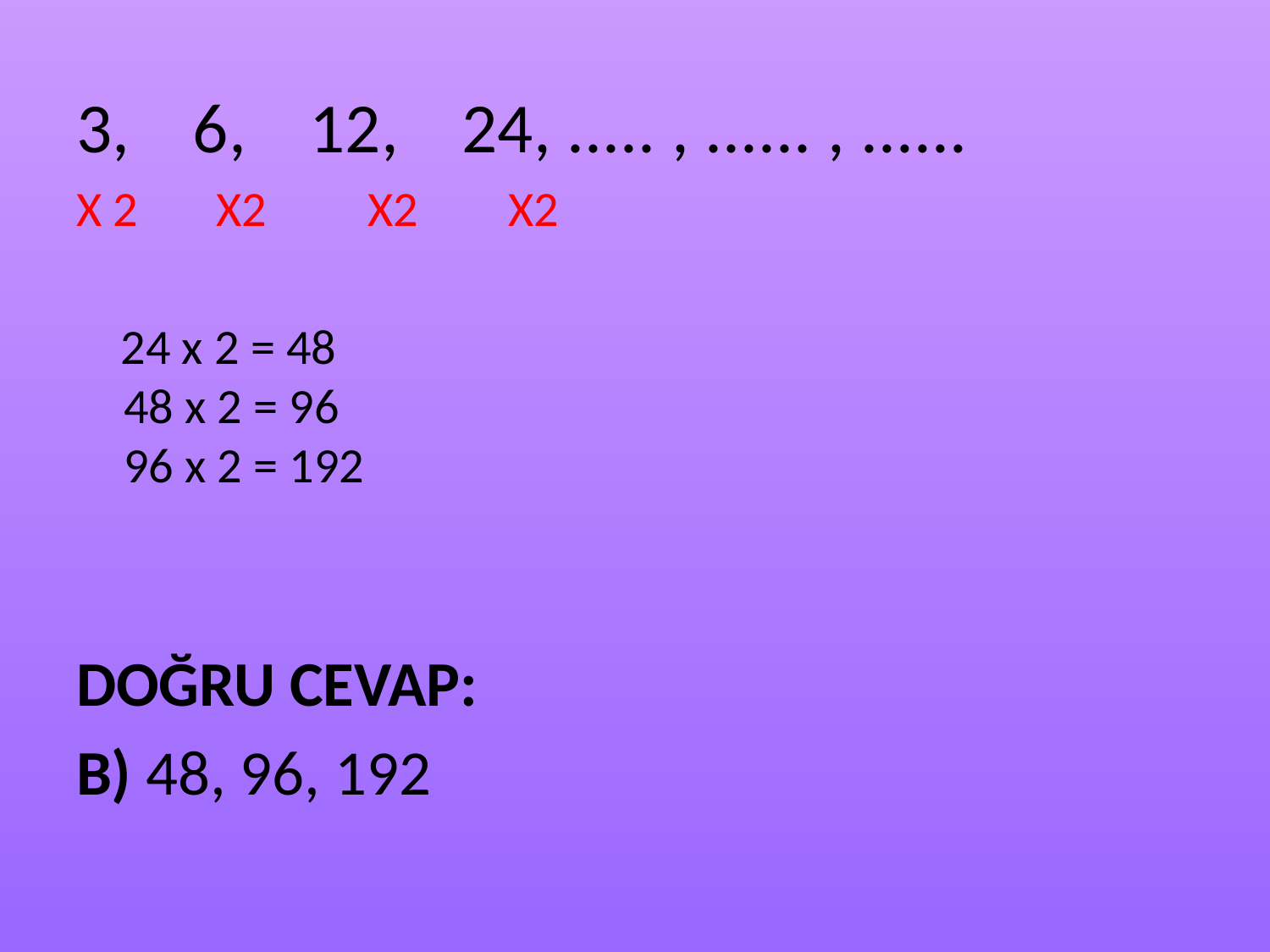

3,    6,    12,    24, ..... , ...... , ......
X 2       X2         X2        X2

    24 x 2 = 48
48 x 2 = 96
96 x 2 = 192

DOĞRU CEVAP:
B) 48, 96, 192